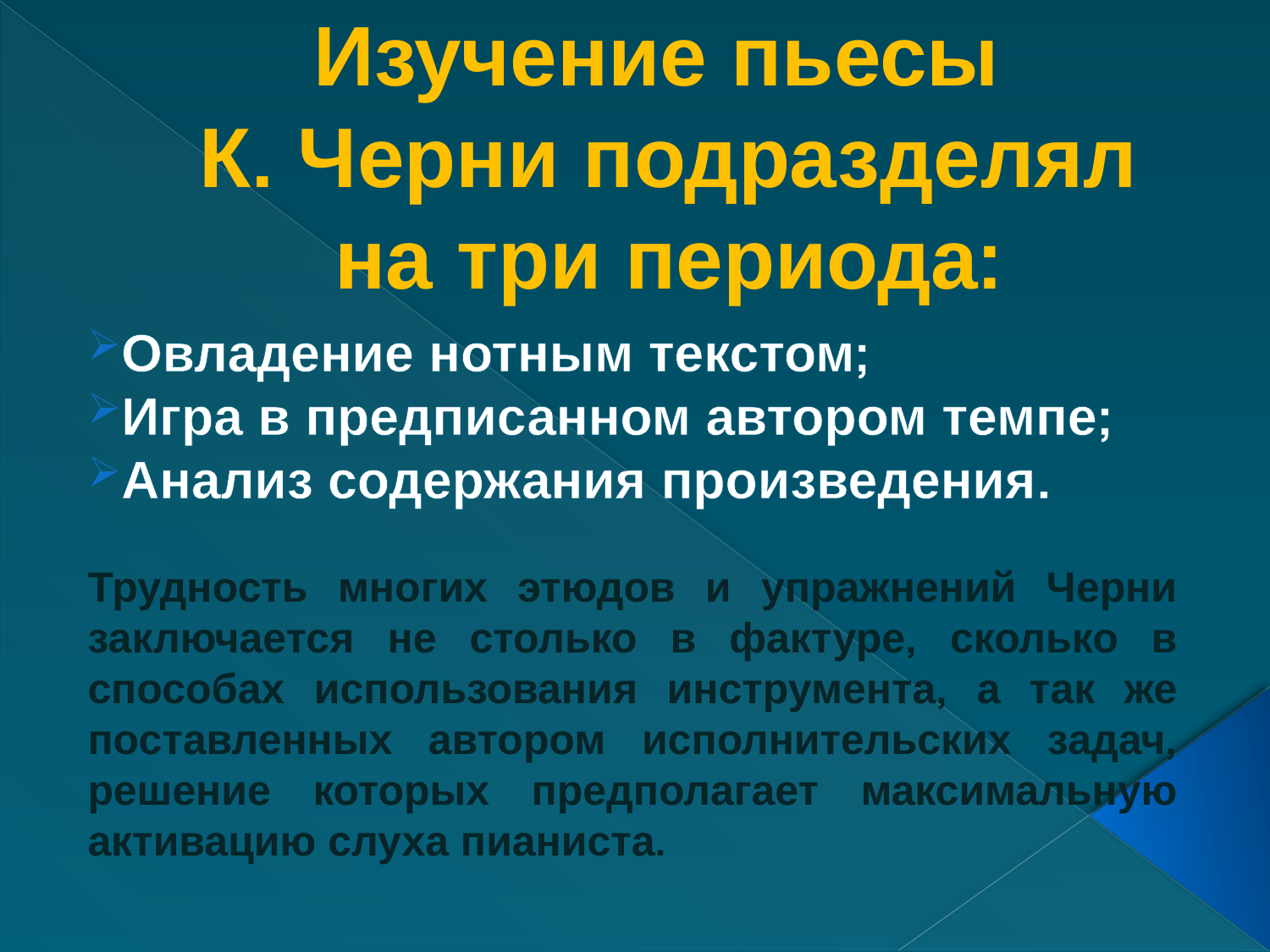

# Изучение пьесы К. Черни подразделял на три периода:
Овладение нотным текстом;
Игра в предписанном автором темпе;
Анализ содержания произведения.

Трудность многих этюдов и упражнений Черни заключается не столько в фактуре, сколько в способах использования инструмента, а так же поставленных автором исполнительских задач, решение которых предполагает максимальную активацию слуха пианиста.